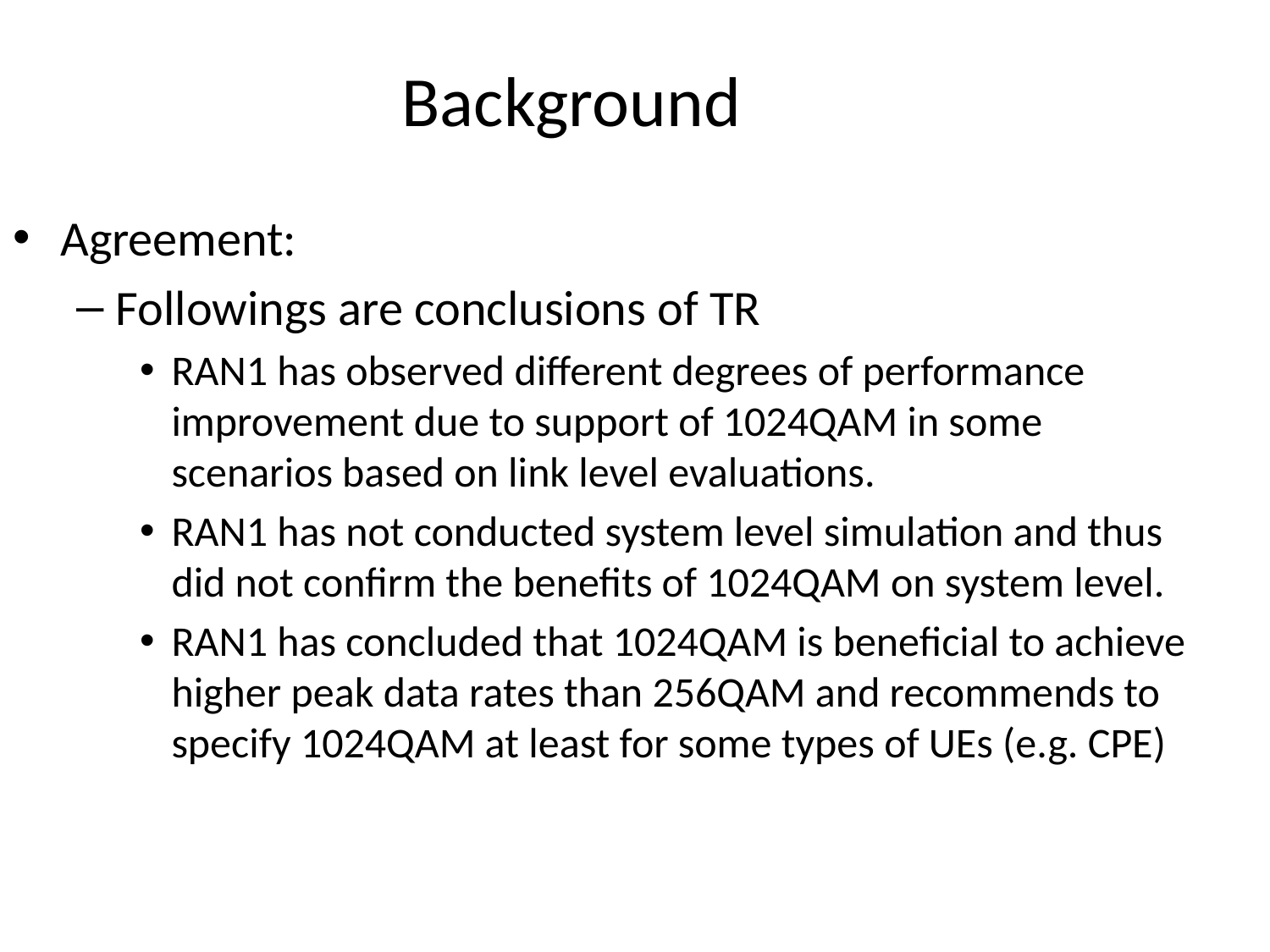

Background

Agreement:
Followings are conclusions of TR
RAN1 has observed different degrees of performance improvement due to support of 1024QAM in some scenarios based on link level evaluations.
RAN1 has not conducted system level simulation and thus did not confirm the benefits of 1024QAM on system level.
RAN1 has concluded that 1024QAM is beneficial to achieve higher peak data rates than 256QAM and recommends to specify 1024QAM at least for some types of UEs (e.g. CPE)